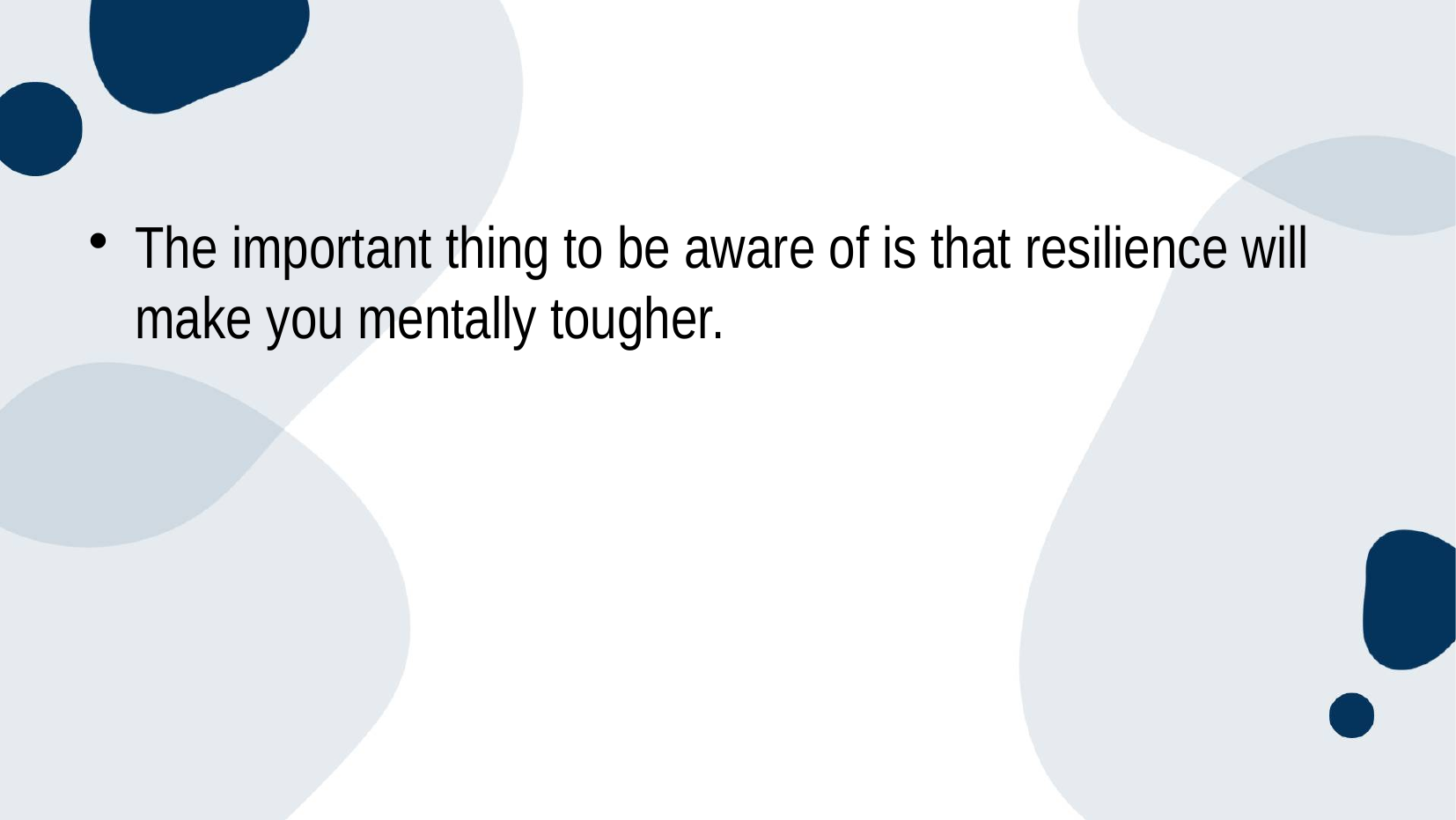

#
The important thing to be aware of is that resilience will make you mentally tougher.